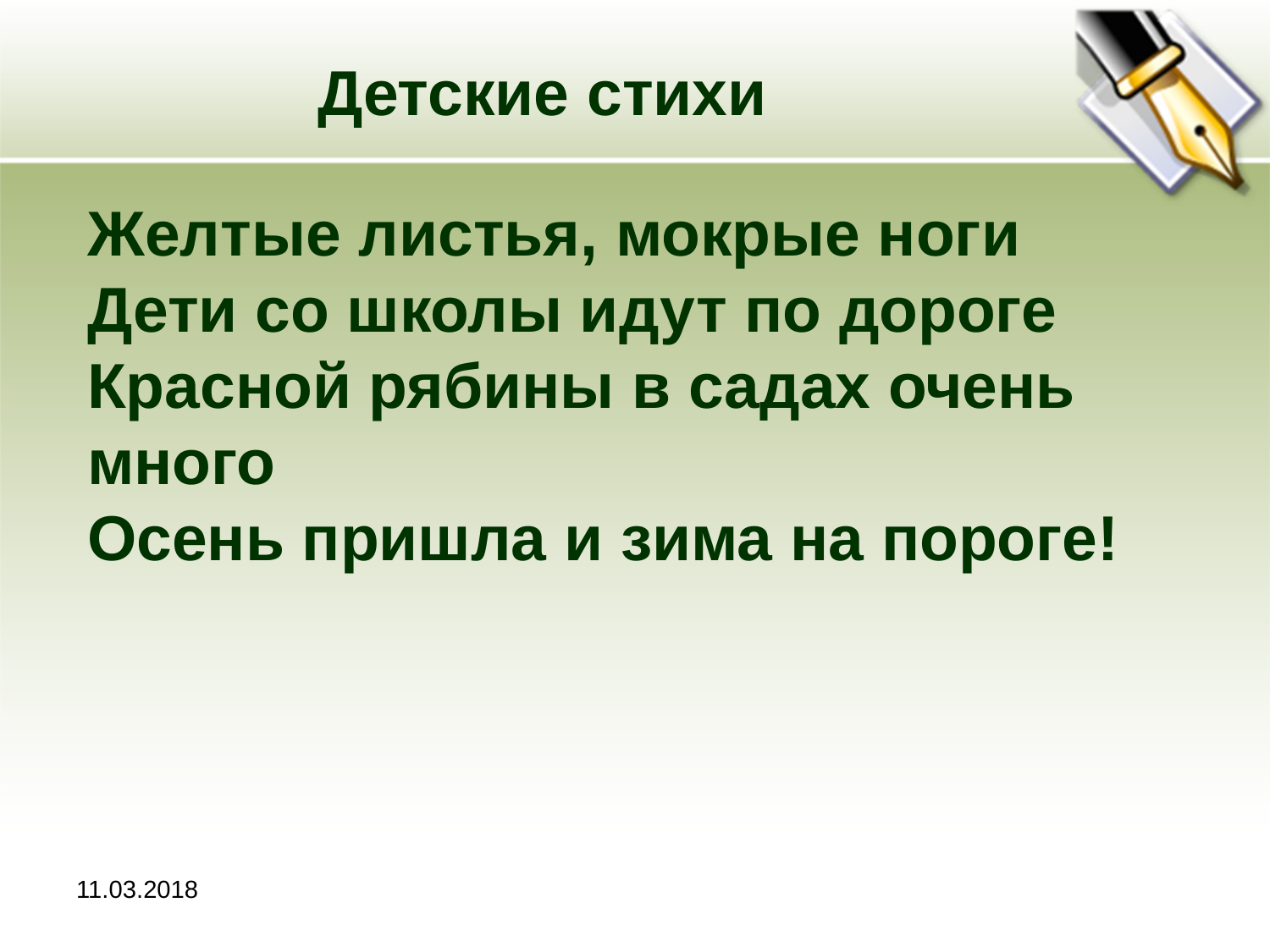

Детские стихи
Желтые листья, мокрые ноги
Дети со школы идут по дороге
Красной рябины в садах очень много
Осень пришла и зима на пороге!
11.03.2018